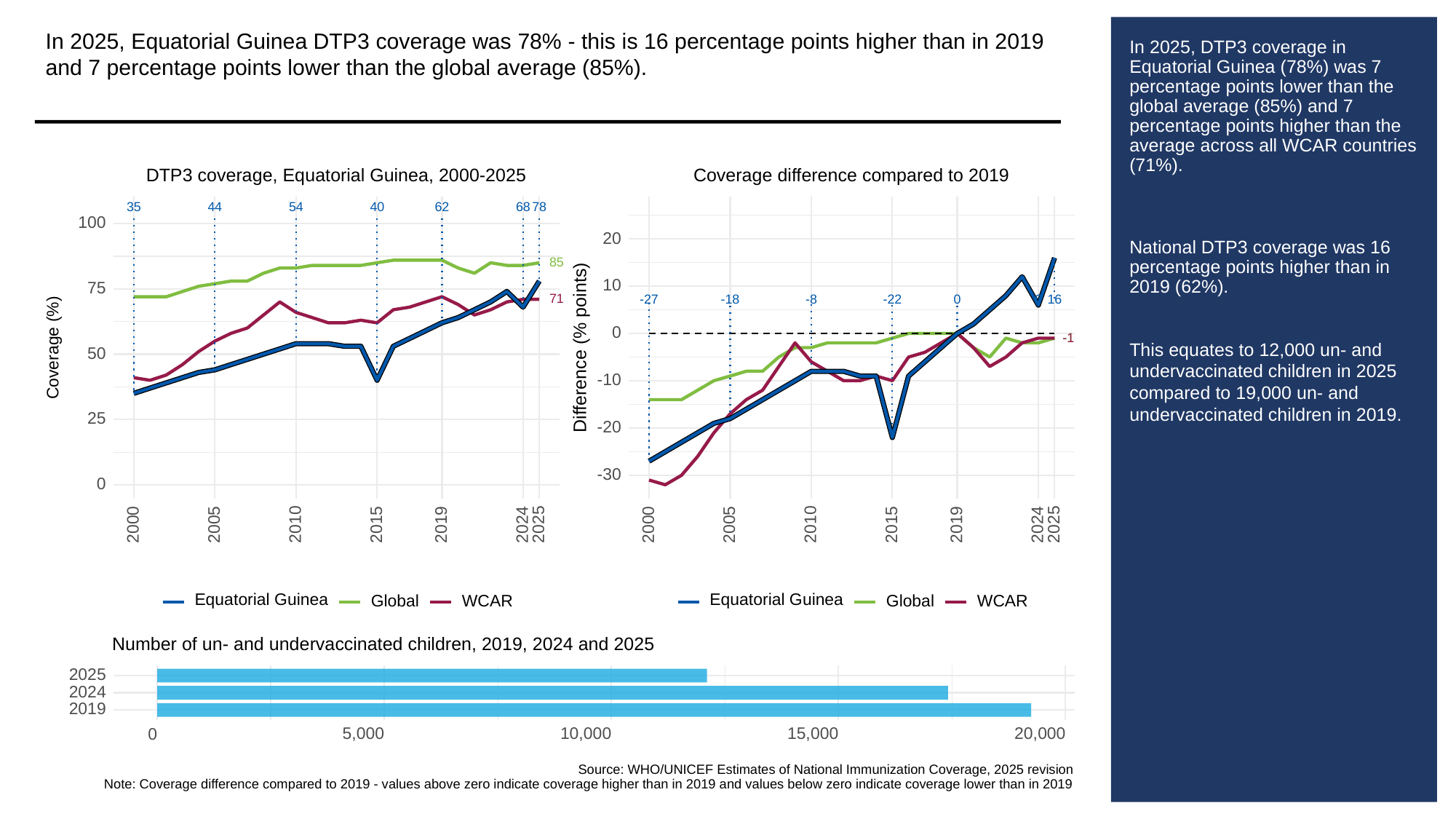

In 2025, Equatorial Guinea DTP3 coverage was 78% - this is 16 percentage points higher than in 2019 and 7 percentage points lower than the global average (85%).
# In 2025, DTP3 coverage in Equatorial Guinea (78%) was 7 percentage points lower than the global average (85%) and 7 percentage points higher than the average across all WCAR countries (71%).

National DTP3 coverage was 16 percentage points higher than in 2019 (62%).

This equates to 12,000 un- and undervaccinated children in 2025 compared to 19,000 un- and undervaccinated children in 2019.

DTP3 coverage, Equatorial Guinea, 2000-2025
Coverage difference compared to 2019

35
40
62
68
78
54
44

100

20

85

10

75

71
-18
-8
0
6
16
-27
-22

0

-1
-1
Difference (% points)
Coverage (%)
50

-10

25

-20

-30

0

2000
2005
2010
2015
2019
2024
2025
2000
2005
2010
2015
2019
2024
2025
Equatorial Guinea
Equatorial Guinea
Global
WCAR
Global
WCAR

Number of un- and undervaccinated children, 2019, 2024 and 2025

2025

2024

2019

5,000
10,000
15,000
20,000
0
Source: WHO/UNICEF Estimates of National Immunization Coverage, 2025 revision
Note: Coverage difference compared to 2019 - values above zero indicate coverage higher than in 2019 and values below zero indicate coverage lower than in 2019